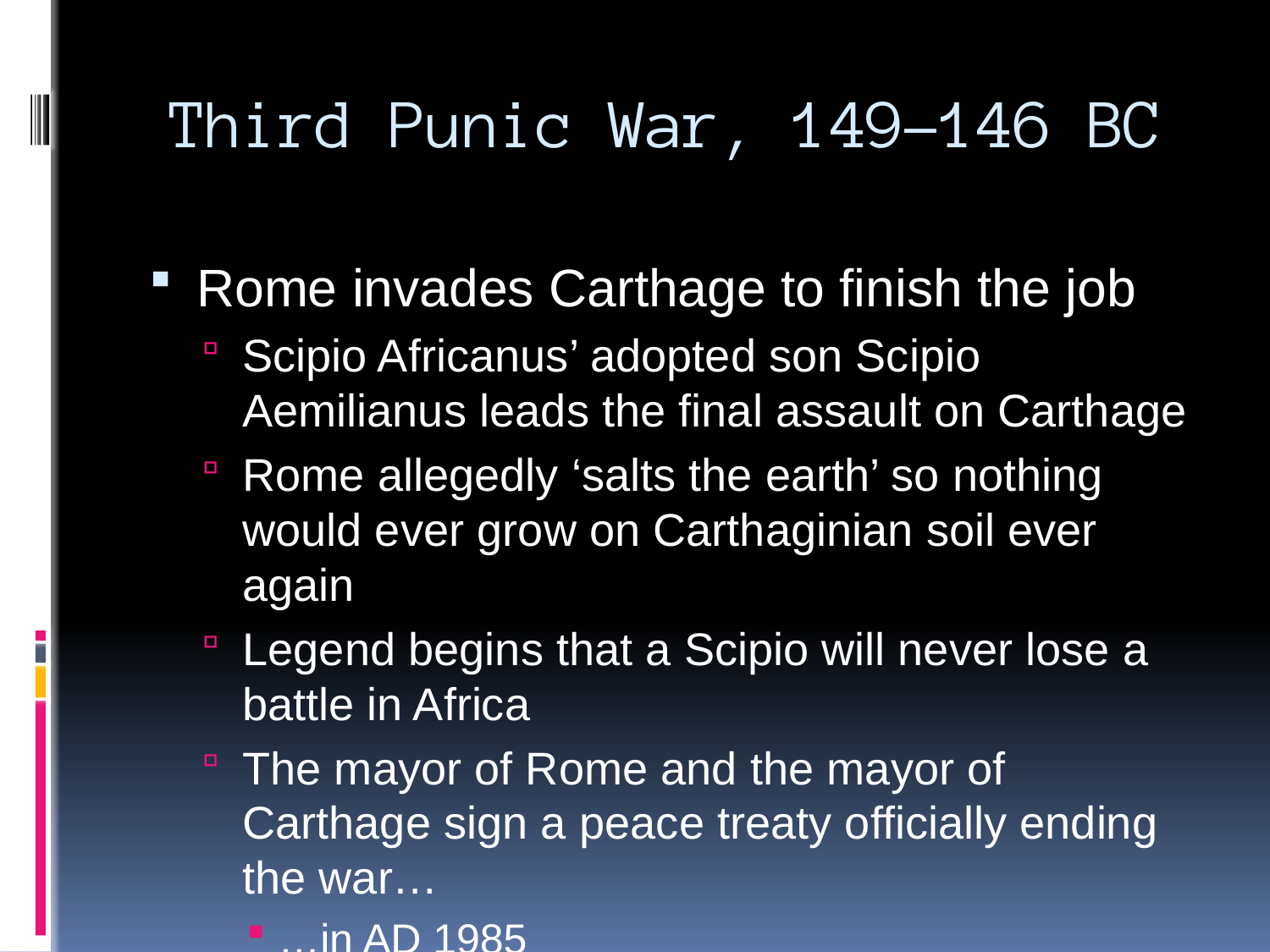

# Third Punic War, 149-146 BC
Rome invades Carthage to finish the job
Scipio Africanus’ adopted son Scipio Aemilianus leads the final assault on Carthage
Rome allegedly ‘salts the earth’ so nothing would ever grow on Carthaginian soil ever again
Legend begins that a Scipio will never lose a battle in Africa
The mayor of Rome and the mayor of Carthage sign a peace treaty officially ending the war…
…in AD 1985